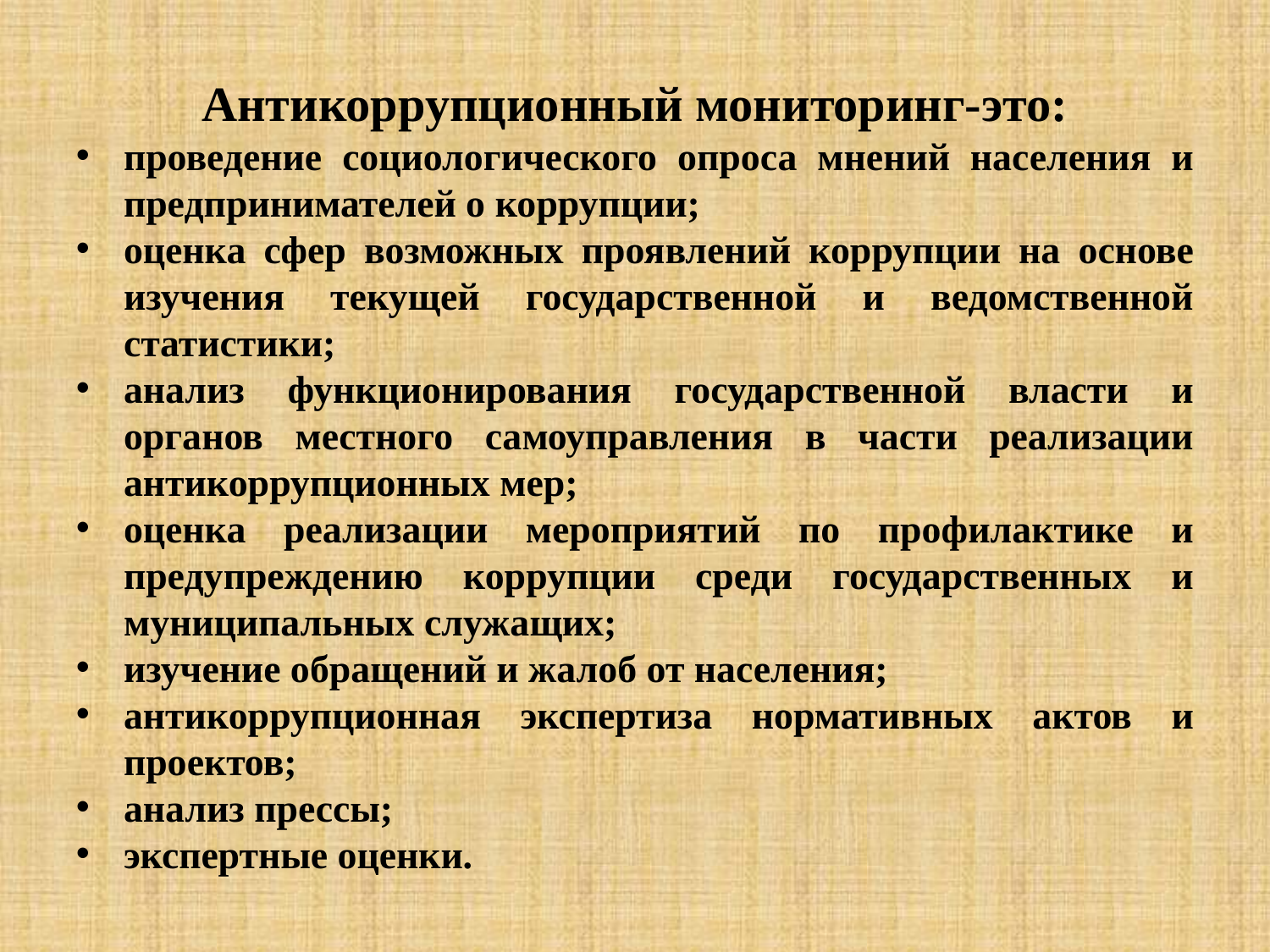

Антикоррупционный мониторинг-это:
проведение социологического опроса мнений населения и предпринимателей о коррупции;
оценка сфер возможных проявлений коррупции на основе изучения текущей государственной и ведомственной статистики;
анализ функционирования государственной власти и органов местного самоуправления в части реализации антикоррупционных мер;
оценка реализации мероприятий по профилактике и предупреждению коррупции среди государственных и муниципальных служащих;
изучение обращений и жалоб от населения;
антикоррупционная экспертиза нормативных актов и проектов;
анализ прессы;
экспертные оценки.